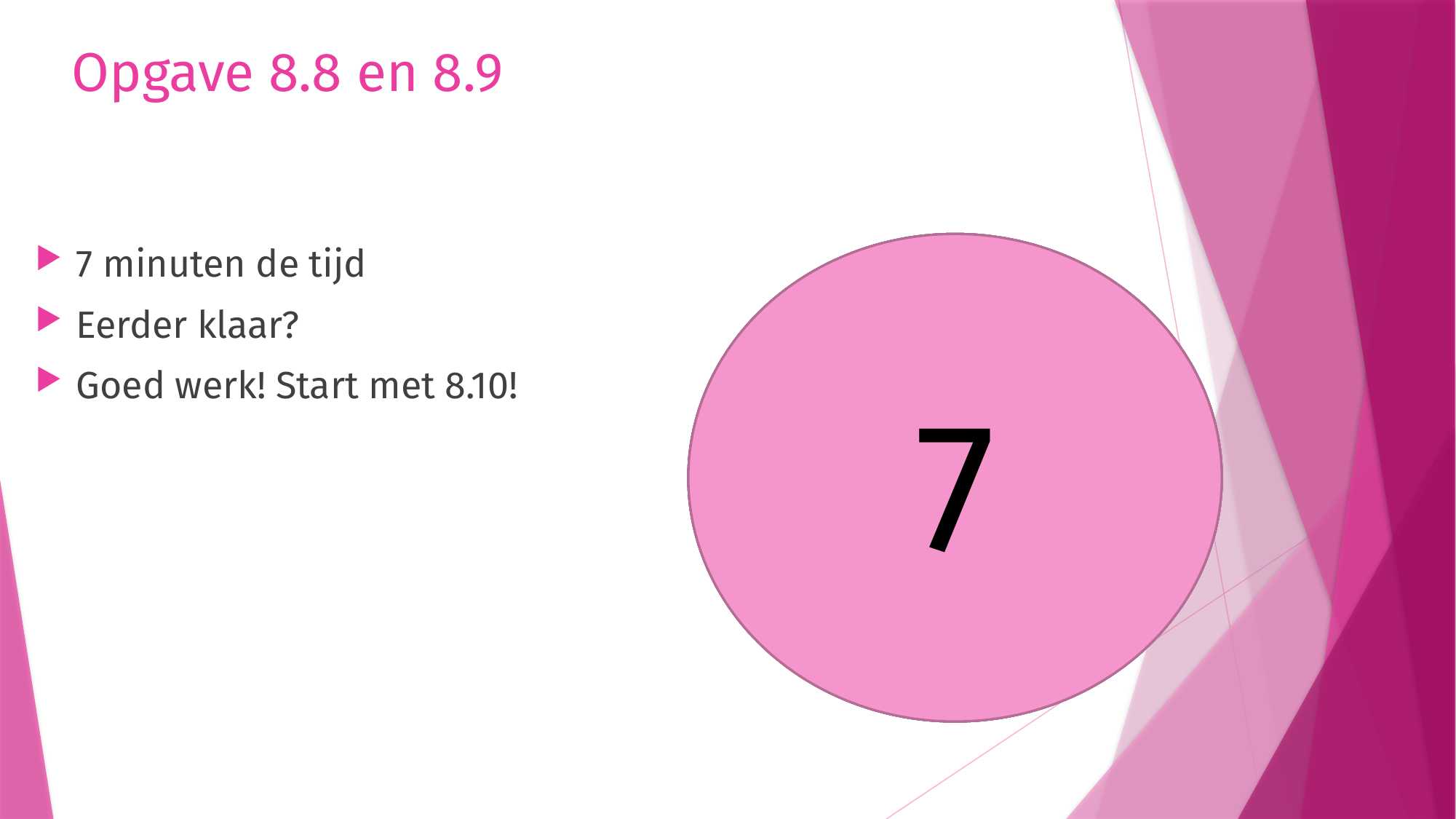

# Opgave 8.8 en 8.9
7 minuten de tijd
Eerder klaar?
Goed werk! Start met 8.10!
5
6
7
4
3
1
2